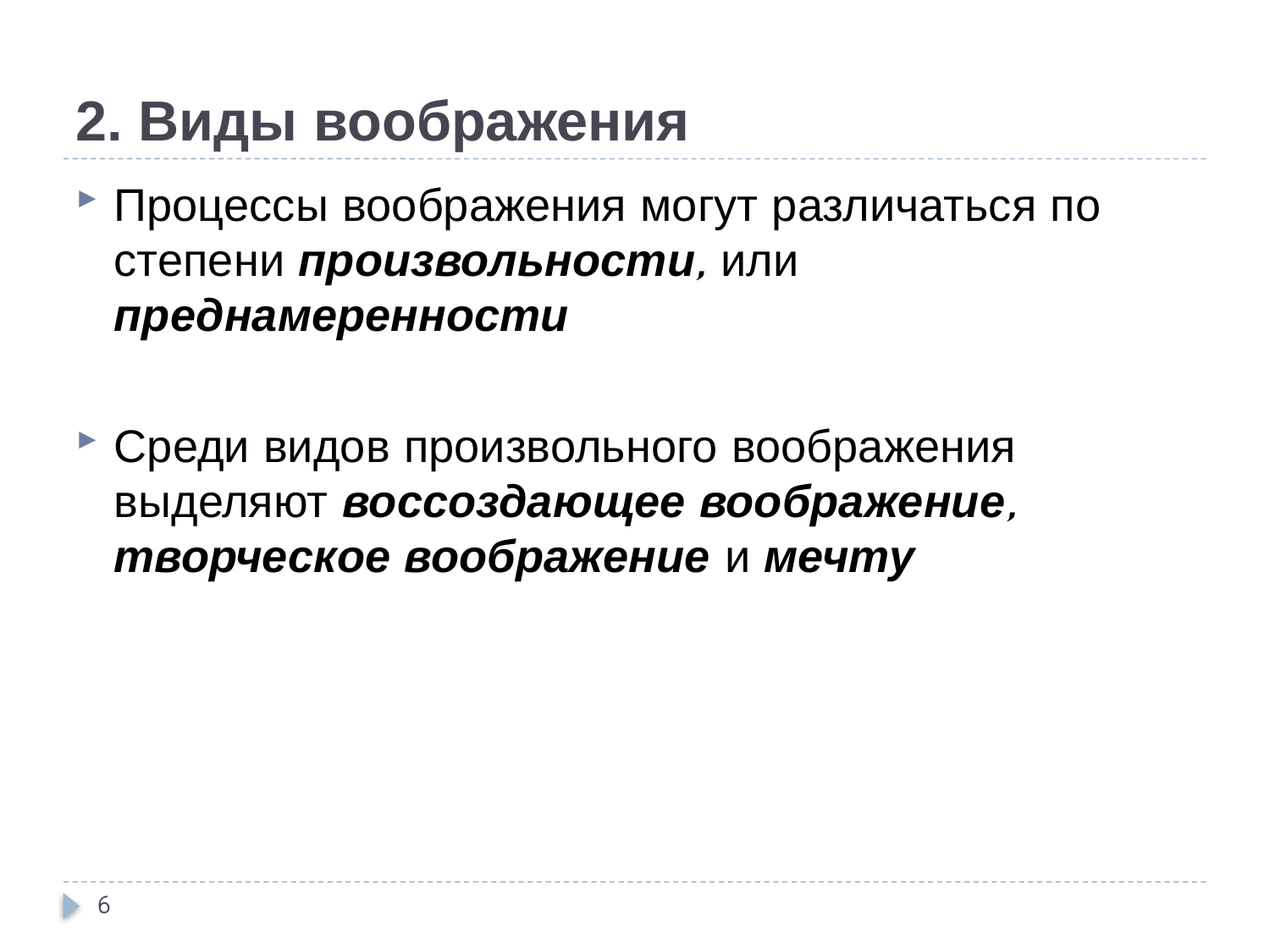

# 2. Виды воображения
Процессы воображения могут различаться по степени произвольности, или преднамеренности

Среди видов произвольного воображения выделяют воссоздающее воображение, творческое воображение и мечту

6